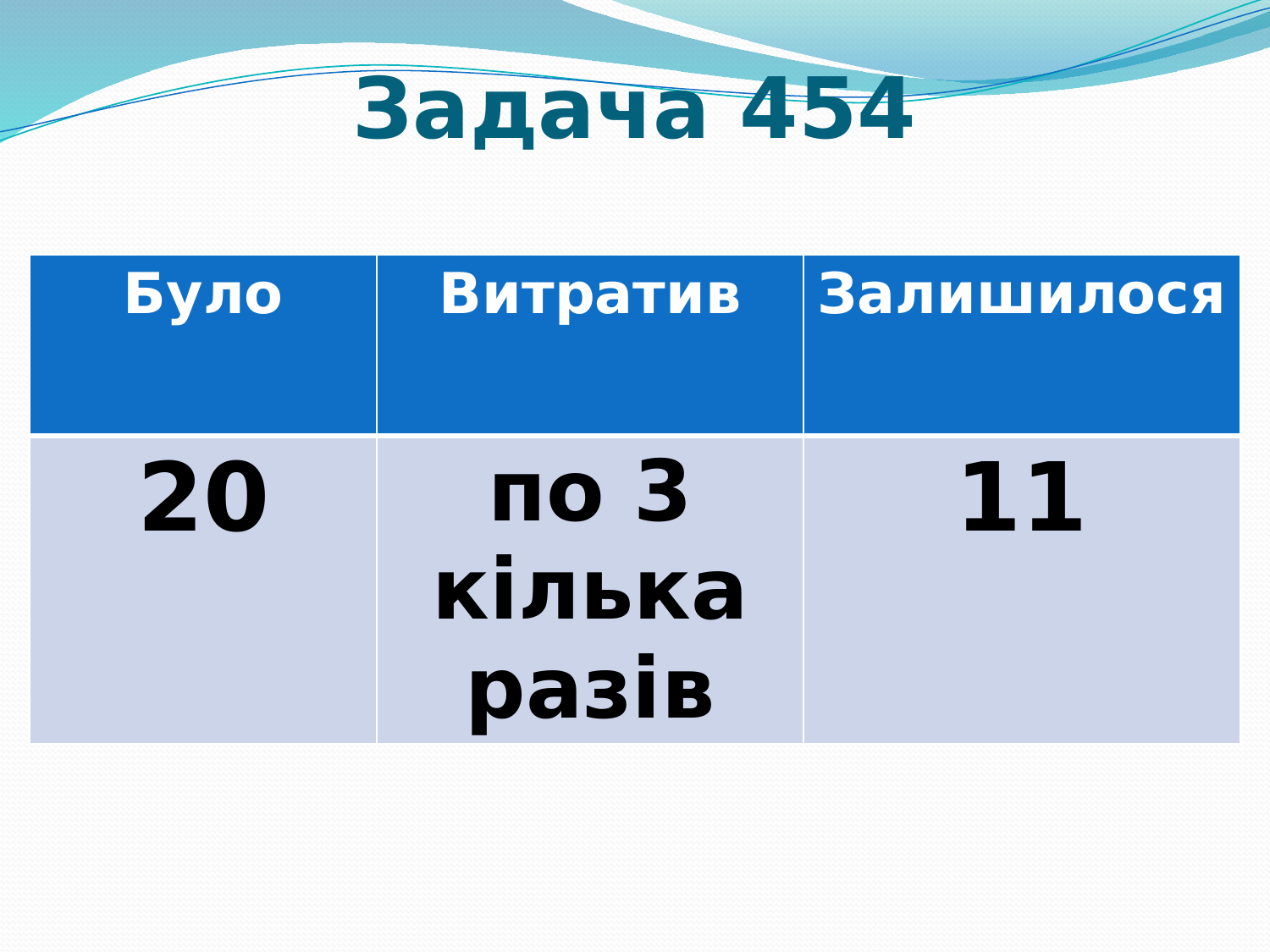

# Задача 454
| Було | Витратив | Залишилося |
| --- | --- | --- |
| 20 | по 3 кілька разів | 11 |